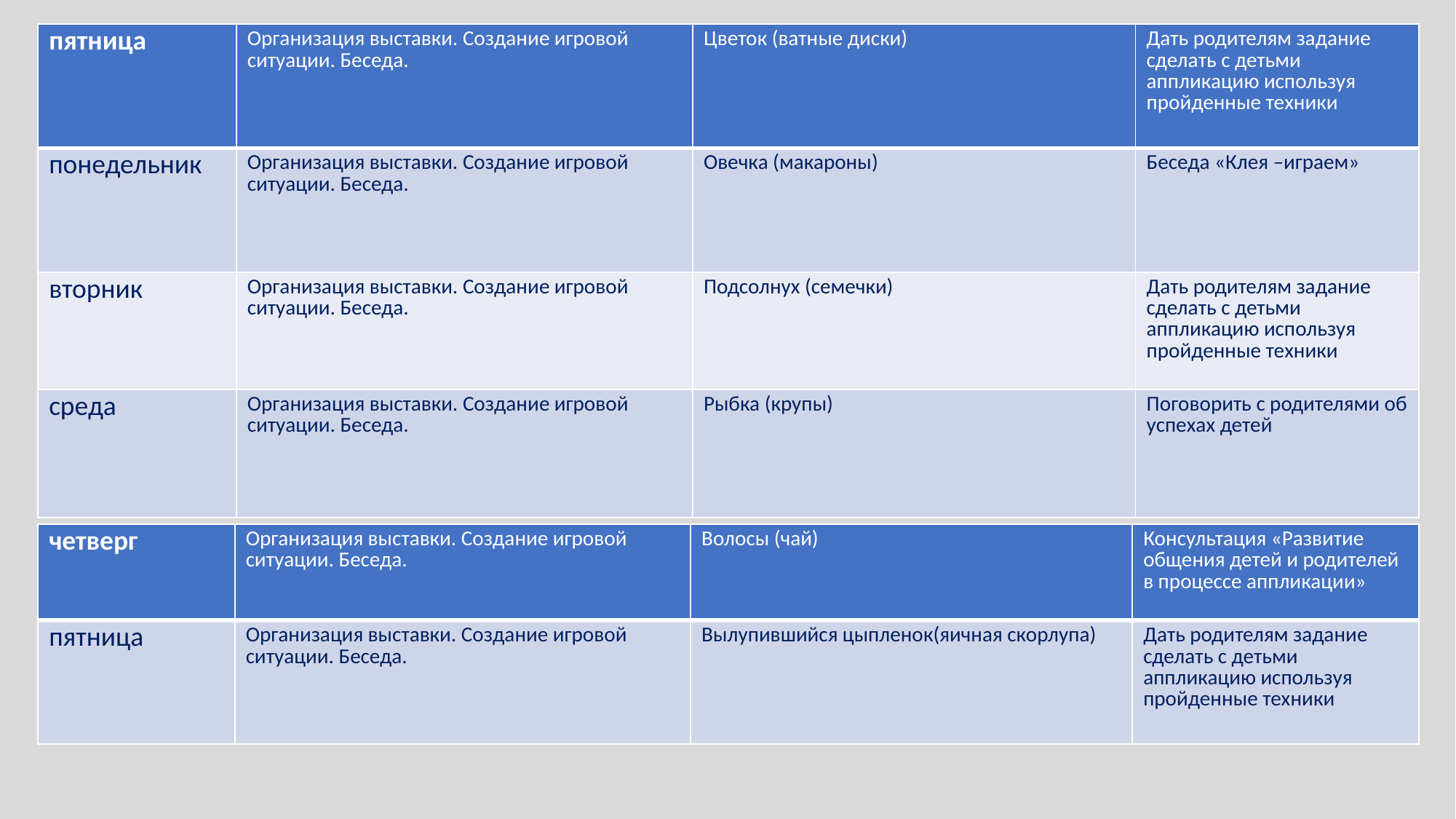

| пятница | Организация выставки. Создание игровой ситуации. Беседа. | Цветок (ватные диски) | Дать родителям задание сделать с детьми аппликацию используя пройденные техники |
| --- | --- | --- | --- |
| понедельник | Организация выставки. Создание игровой ситуации. Беседа. | Овечка (макароны) | Беседа «Клея –играем» |
| вторник | Организация выставки. Создание игровой ситуации. Беседа. | Подсолнух (семечки) | Дать родителям задание сделать с детьми аппликацию используя пройденные техники |
| среда | Организация выставки. Создание игровой ситуации. Беседа. | Рыбка (крупы) | Поговорить с родителями об успехах детей |
| четверг | Организация выставки. Создание игровой ситуации. Беседа. | Волосы (чай) | Консультация «Развитие общения детей и родителей в процессе аппликации» |
| --- | --- | --- | --- |
| пятница | Организация выставки. Создание игровой ситуации. Беседа. | Вылупившийся цыпленок(яичная скорлупа) | Дать родителям задание сделать с детьми аппликацию используя пройденные техники |